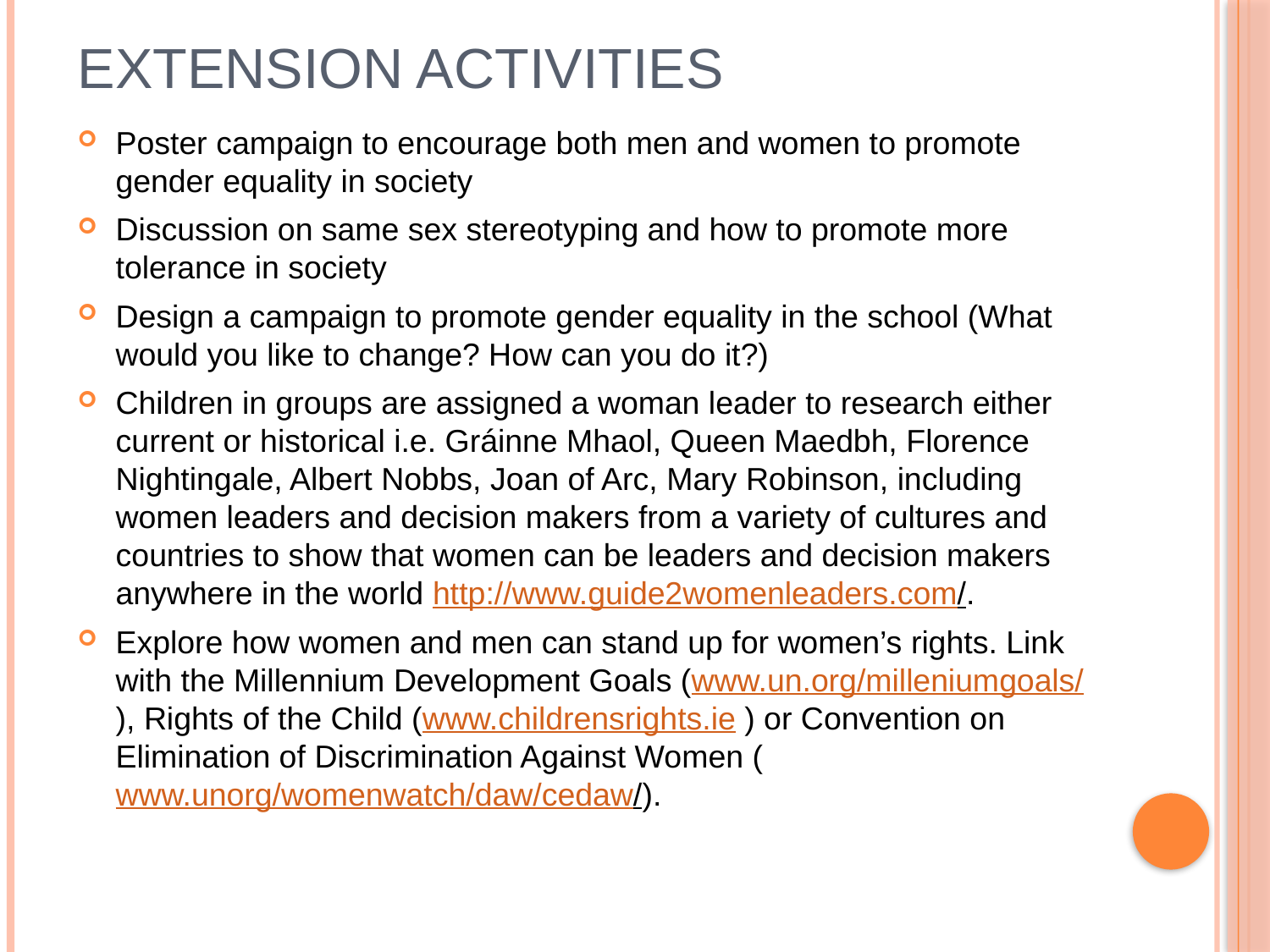

# Extension Activities
Poster campaign to encourage both men and women to promote gender equality in society
Discussion on same sex stereotyping and how to promote more tolerance in society
Design a campaign to promote gender equality in the school (What would you like to change? How can you do it?)
Children in groups are assigned a woman leader to research either current or historical i.e. Gráinne Mhaol, Queen Maedbh, Florence Nightingale, Albert Nobbs, Joan of Arc, Mary Robinson, including women leaders and decision makers from a variety of cultures and countries to show that women can be leaders and decision makers anywhere in the world http://www.guide2womenleaders.com/.
Explore how women and men can stand up for women’s rights. Link with the Millennium Development Goals (www.un.org/milleniumgoals/ ), Rights of the Child (www.childrensrights.ie ) or Convention on Elimination of Discrimination Against Women (www.unorg/womenwatch/daw/cedaw/).